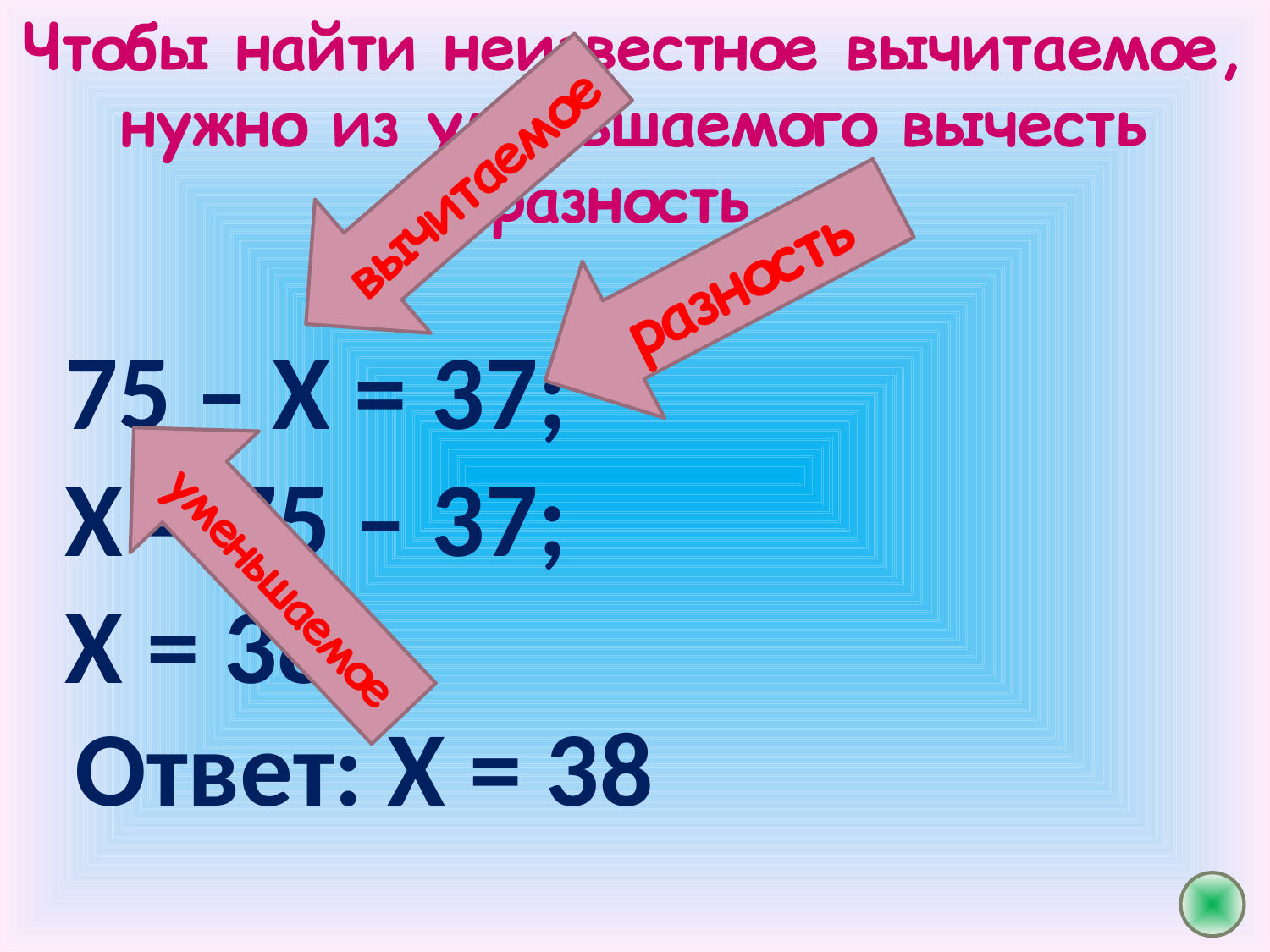

Чтобы найти неизвестное вычитаемое, нужно из уменьшаемого вычесть разность.
вычитаемое
разность
75 – Х = 37;
Х = 75 – 37;
Х = 38.
уменьшаемое
Ответ: Х = 38